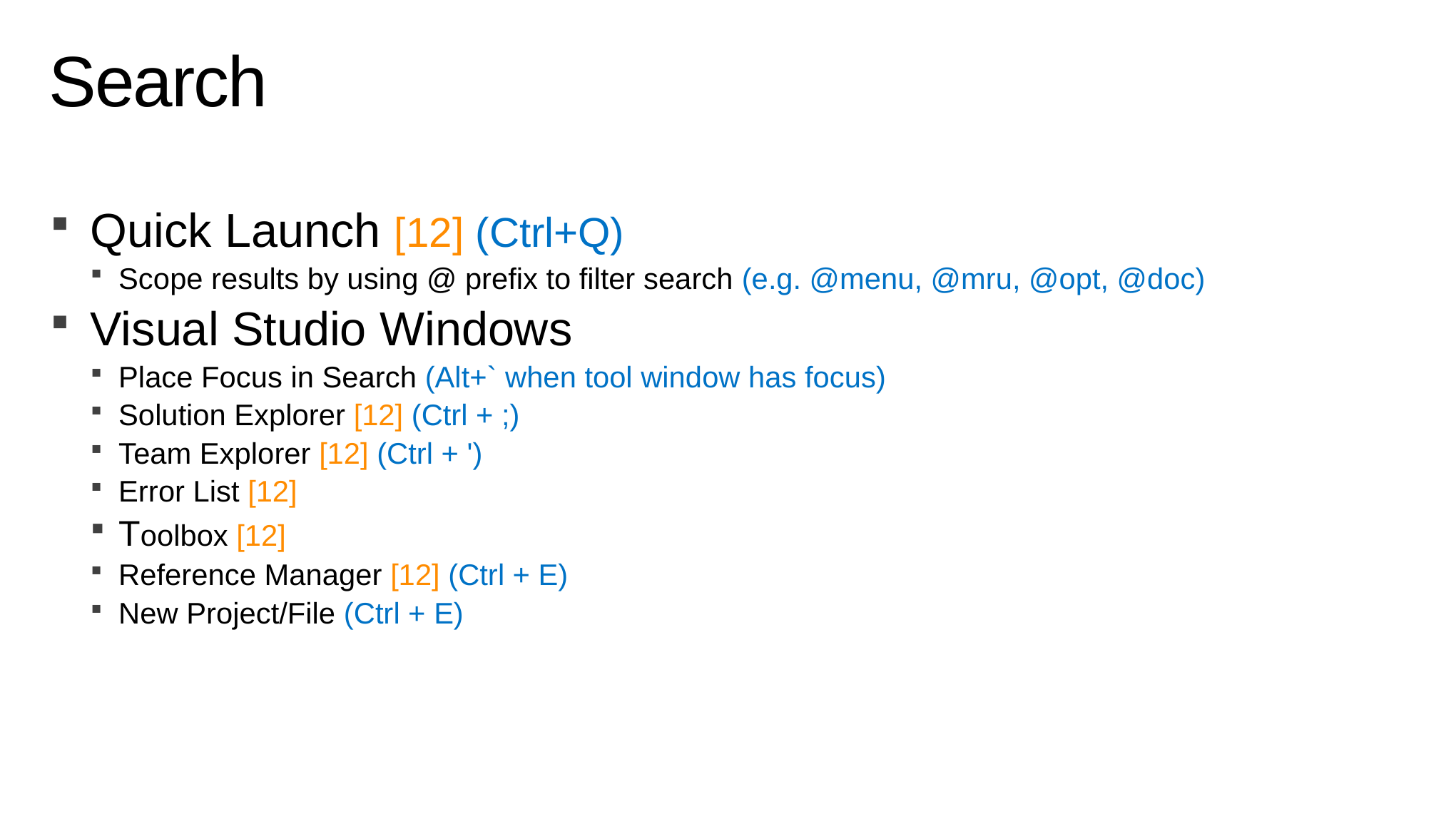

# Search
Quick Launch [12] (Ctrl+Q)
Scope results by using @ prefix to filter search (e.g. @menu, @mru, @opt, @doc)
Visual Studio Windows
Place Focus in Search (Alt+` when tool window has focus)
Solution Explorer [12] (Ctrl + ;)
Team Explorer [12] (Ctrl + ')
Error List [12]
Toolbox [12]
Reference Manager [12] (Ctrl + E)
New Project/File (Ctrl + E)